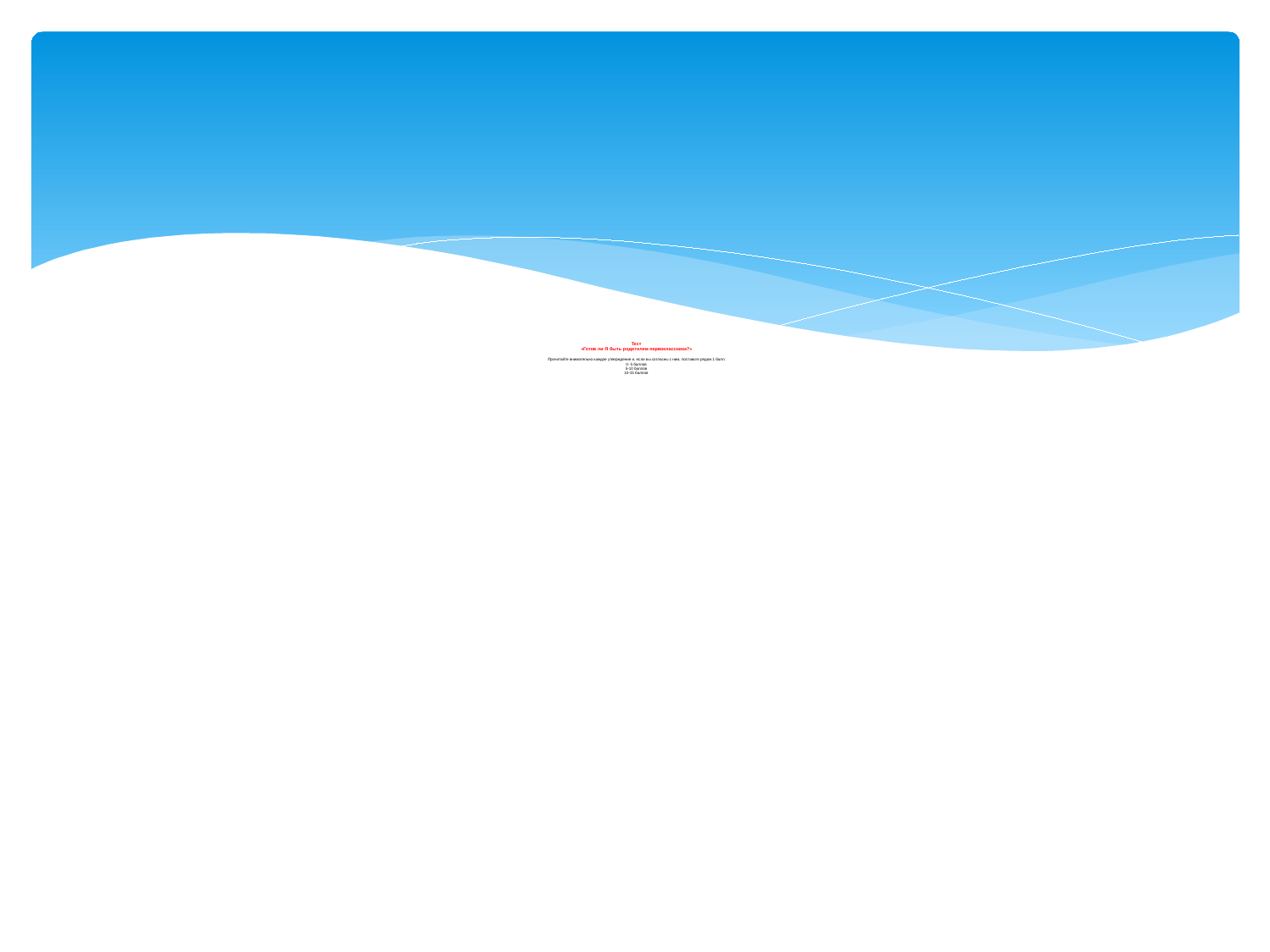

# Тест «Готов ли Я быть родителем первоклассника?»   Прочитайте внимательно каждое утверждение и, если вы согласны с ним, поставьте рядом 1 балл. 0- 5 баллов 5-10 баллов 10-15 баллов